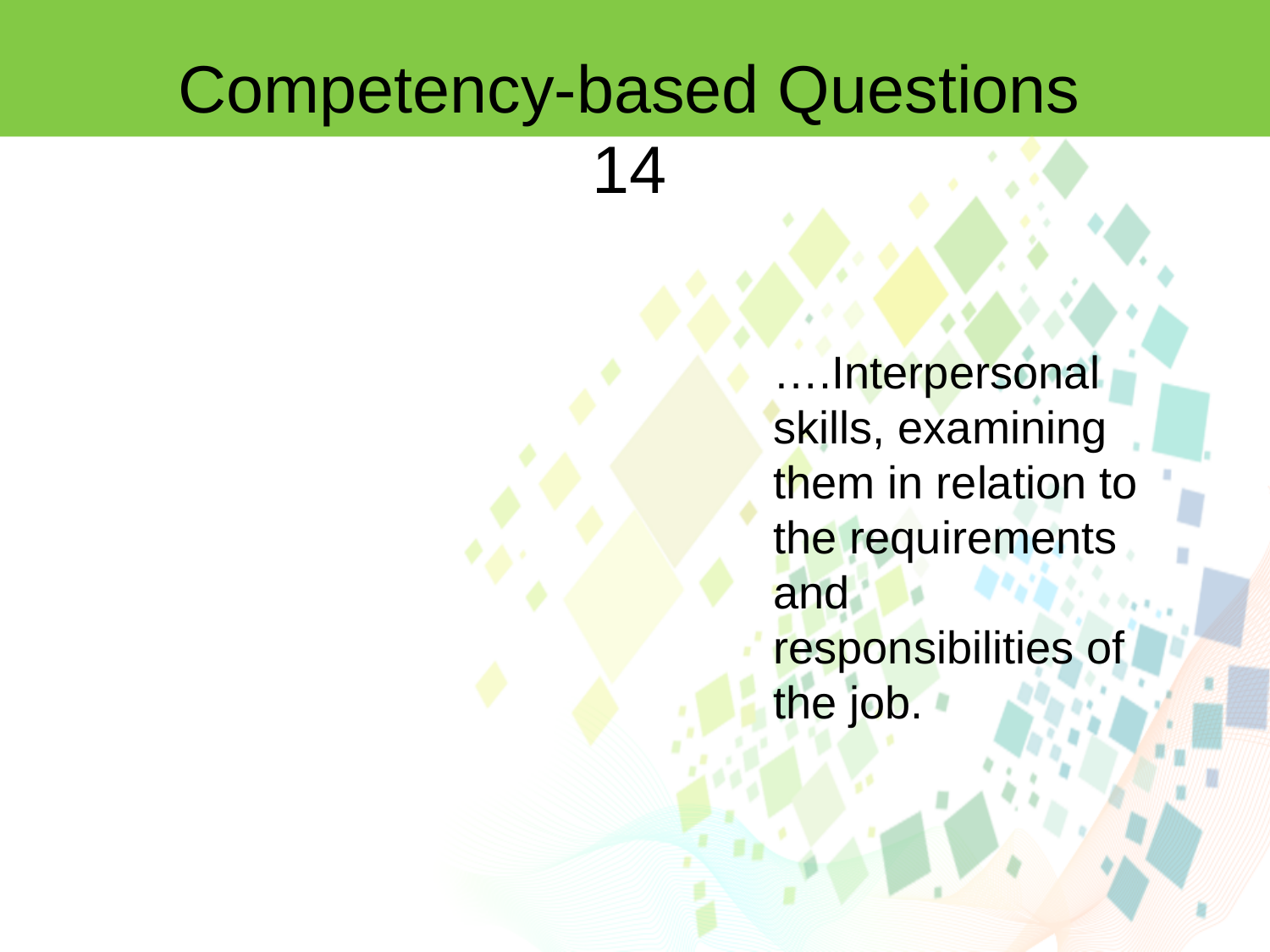

Competency-based Questions 14
….Interpersonal skills, examining
them in relation to the requirements and responsibilities of the job.